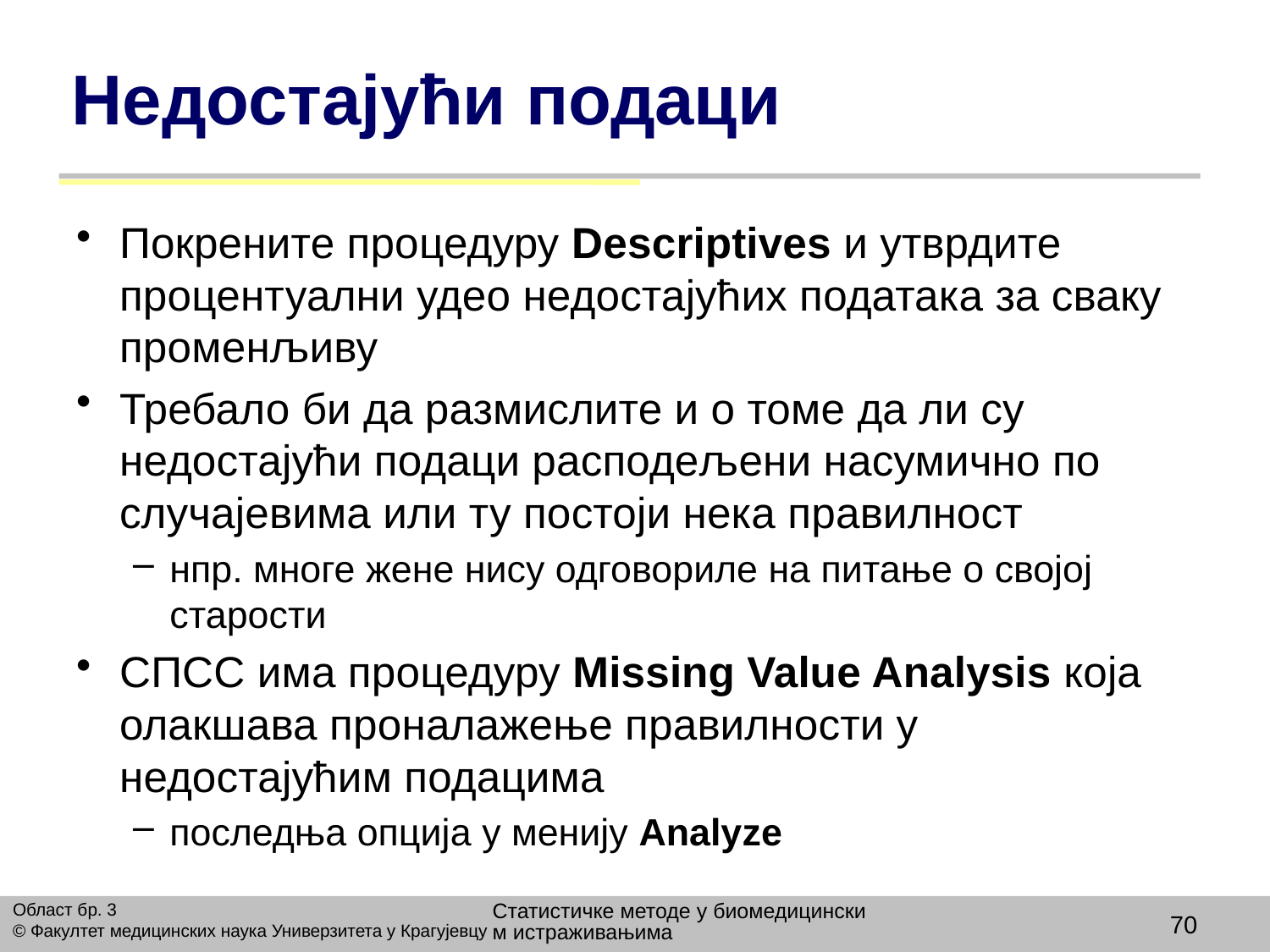

# Недостајући подаци
Покрените процедуру Descriptives и утврдите процентуални удео недостајућих података за сваку променљиву
Требало би да размислите и о томе да ли су недостајући подаци расподељени насумично по случајевима или ту постоји нека правилност
нпр. многе жене нису одговориле на питање о својој старости
СПСС има процедуру Missing Value Analysis која олакшава проналажење правилности у недостајућим подацима
последња опција у менију Analyze
Статистичке методе у биомедицинским истраживањима
Област бр. 3
© Факултет медицинских наука Универзитета у Крагујевцу
70